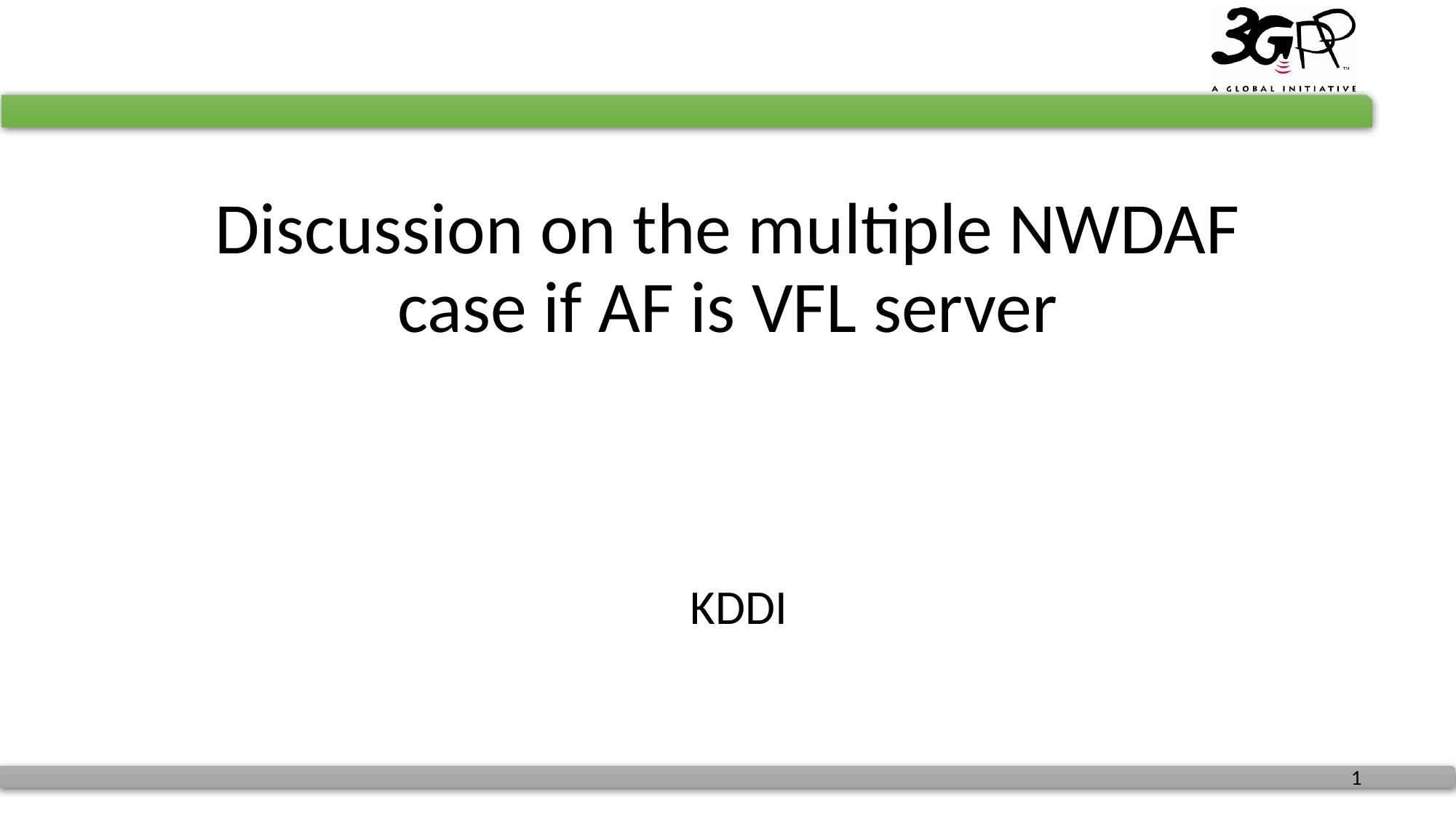

# Discussion on the multiple NWDAF case if AF is VFL server
KDDI